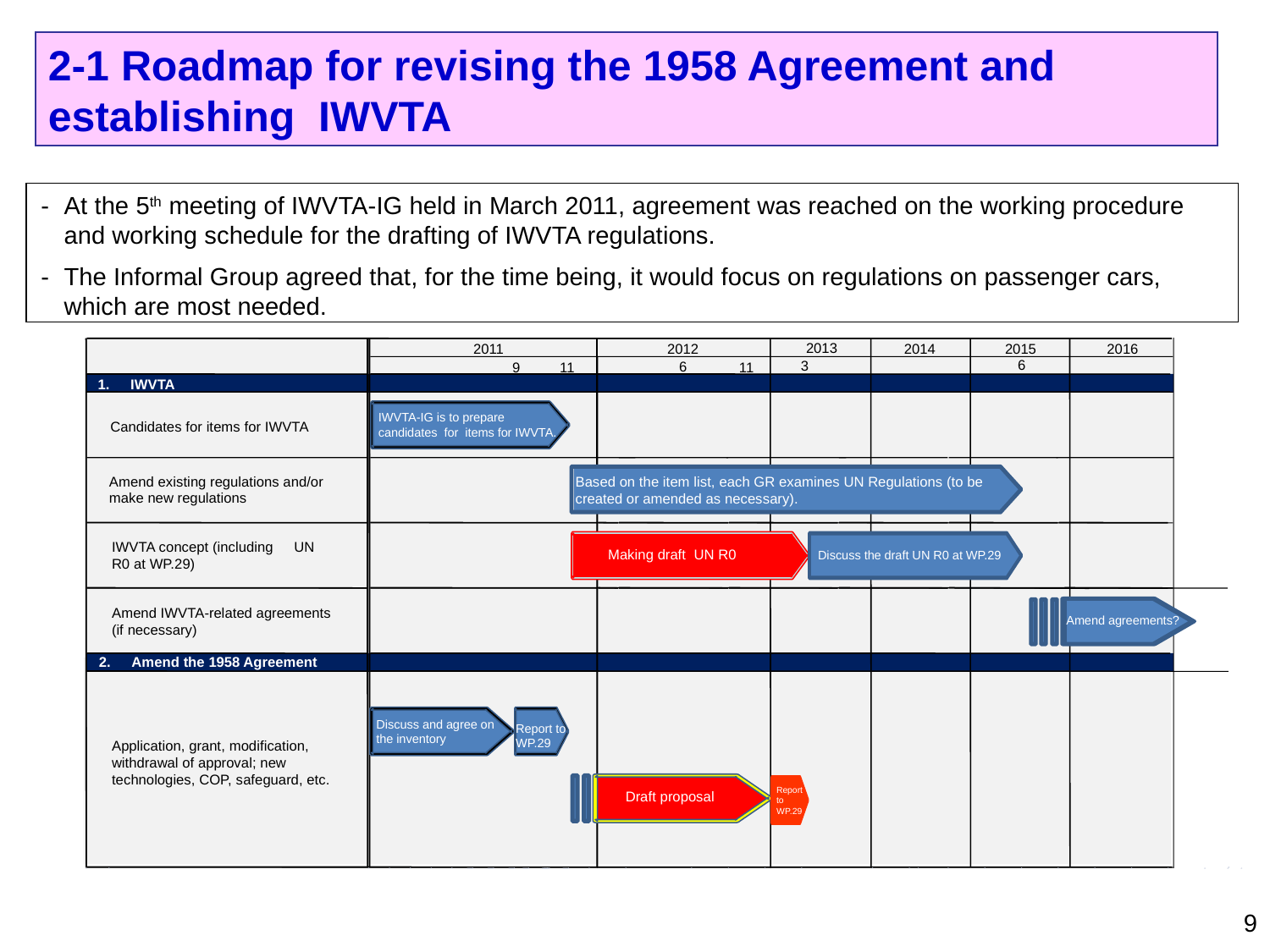

2-1 Roadmap for revising the 1958 Agreement and establishing  IWVTA
-	At the 5th meeting of IWVTA-IG held in March 2011, agreement was reached on the working procedure and working schedule for the drafting of IWVTA regulations.
-	The Informal Group agreed that, for the time being, it would focus on regulations on passenger cars, which are most needed.

2013

2011
2012
2014
2015
2016

6
3

6
9
11
11

1.　IWVTA

IWVTA-IG is to prepare candidates  for  items for IWVTA.
Candidates for items for IWVTA

Amend existing regulations and/or make new regulations
Based on the item list, each GR examines UN Regulations (to be created or amended as necessary).

IWVTA concept (including　UN R0 at WP.29)
Making draft  UN R0
Discuss the draft UN R0 at WP.29

Amend IWVTA-related agreements (if necessary)
Amend agreements?

2.　Amend the 1958 Agreement

Discuss and agree on the inventory
Report to WP.29
Application, grant, modification, withdrawal of approval; new technologies, COP, safeguard, etc.

Report to WP.29
Draft proposal

9